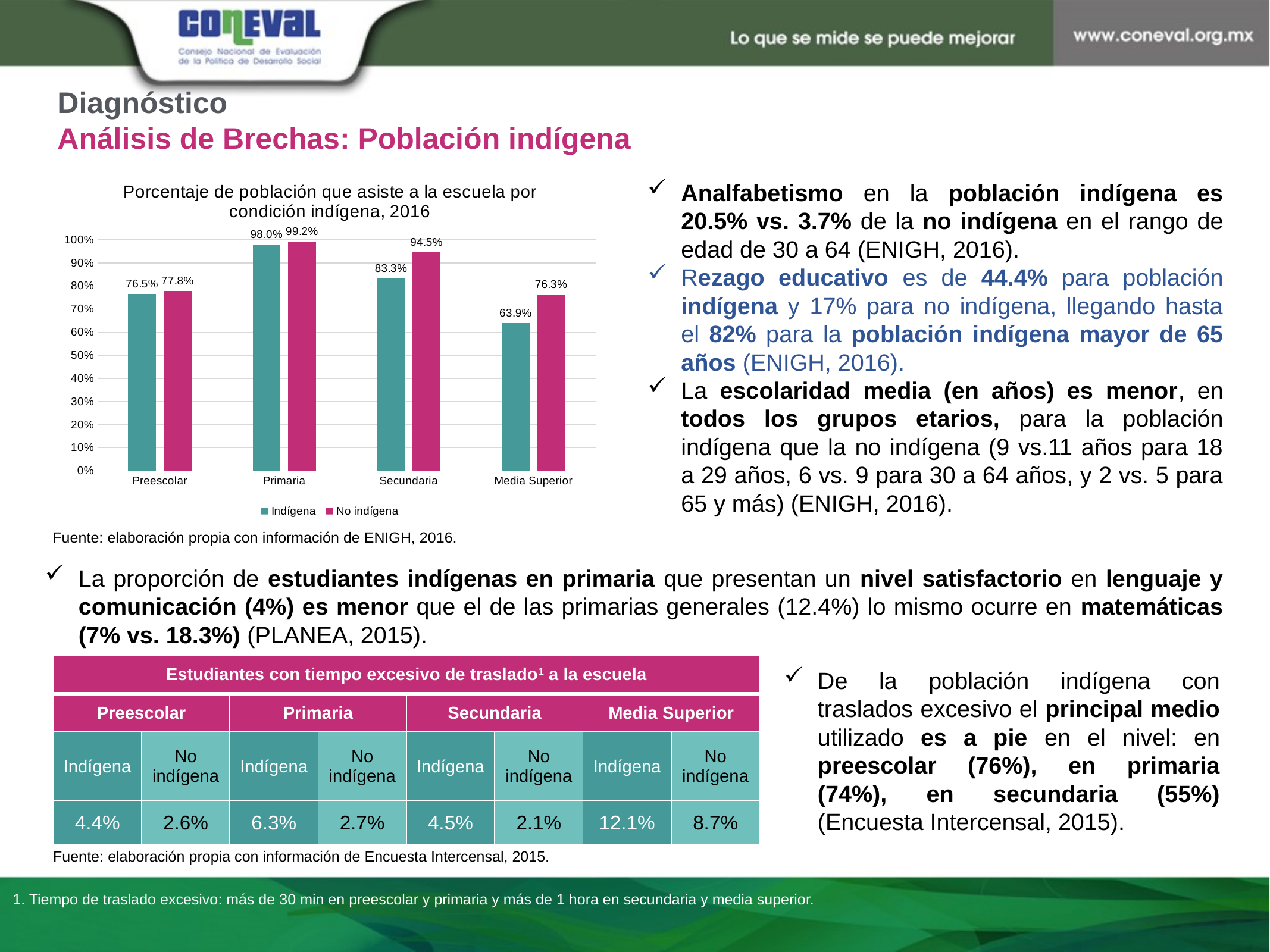

Diagnóstico
Análisis de Brechas: Población indígena

### Chart: Porcentaje de población que asiste a la escuela por condición indígena, 2016

| Category | Indígena  | No indígena |
|---|---|---|
| Preescolar | 0.765 | 0.778 |
| Primaria | 0.98 | 0.992 |
| Secundaria | 0.833 | 0.945 |
| Media Superior | 0.639 | 0.763 |
Analfabetismo en la población indígena es 20.5% vs. 3.7% de la no indígena en el rango de edad de 30 a 64 (ENIGH, 2016).
Rezago educativo es de 44.4% para población indígena y 17% para no indígena, llegando hasta el 82% para la población indígena mayor de 65 años (ENIGH, 2016).
La escolaridad media (en años) es menor, en todos los grupos etarios, para la población indígena que la no indígena (9 vs.11 años para 18 a 29 años, 6 vs. 9 para 30 a 64 años, y 2 vs. 5 para 65 y más) (ENIGH, 2016).
Fuente: elaboración propia con información de ENIGH, 2016.
La proporción de estudiantes indígenas en primaria que presentan un nivel satisfactorio en lenguaje y comunicación (4%) es menor que el de las primarias generales (12.4%) lo mismo ocurre en matemáticas (7% vs. 18.3%) (PLANEA, 2015).
| Estudiantes con tiempo excesivo de traslado1 a la escuela |  |  |  |  |  |  |  |
| --- | --- | --- | --- | --- | --- | --- | --- |
| Preescolar |  | Primaria |  | Secundaria |  | Media Superior |  |
| Indígena | No indígena | Indígena | No indígena | Indígena | No indígena | Indígena | No indígena |
| 4.4% | 2.6% | 6.3% | 2.7% | 4.5% | 2.1% | 12.1% | 8.7% |
De la población indígena con traslados excesivo el principal medio utilizado es a pie en el nivel: en preescolar (76%), en primaria (74%), en secundaria (55%) (Encuesta Intercensal, 2015).
Fuente: elaboración propia con información de Encuesta Intercensal, 2015.
1. Tiempo de traslado excesivo: más de 30 min en preescolar y primaria y más de 1 hora en secundaria y media superior.